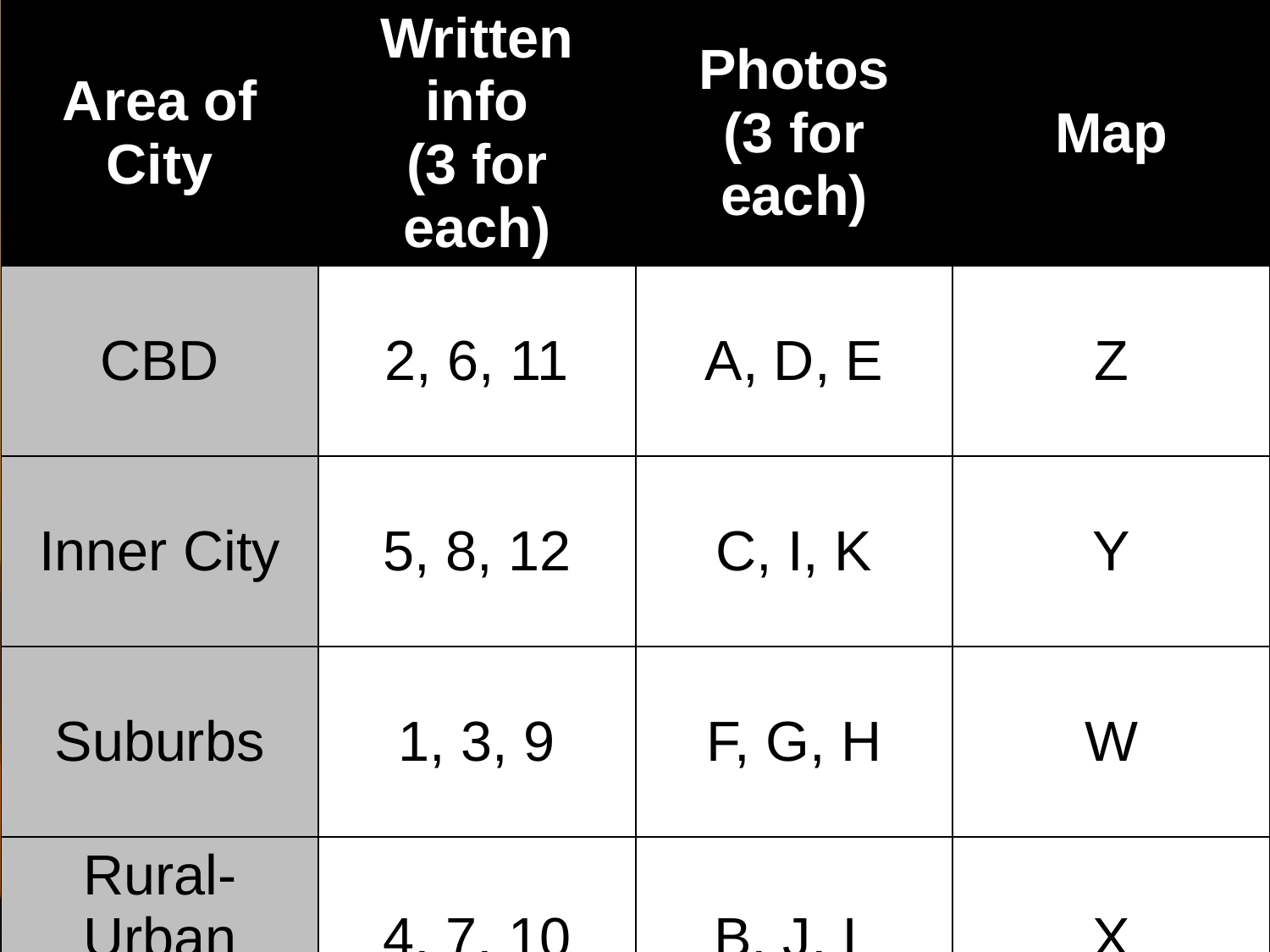

| Area of City | Written info (3 for each) | Photos (3 for each) | Map |
| --- | --- | --- | --- |
| CBD | 2, 6, 11 | A, D, E | Z |
| Inner City | 5, 8, 12 | C, I, K | Y |
| Suburbs | 1, 3, 9 | F, G, H | W |
| Rural-Urban Fringe | 4, 7, 10 | B, J, L | X |